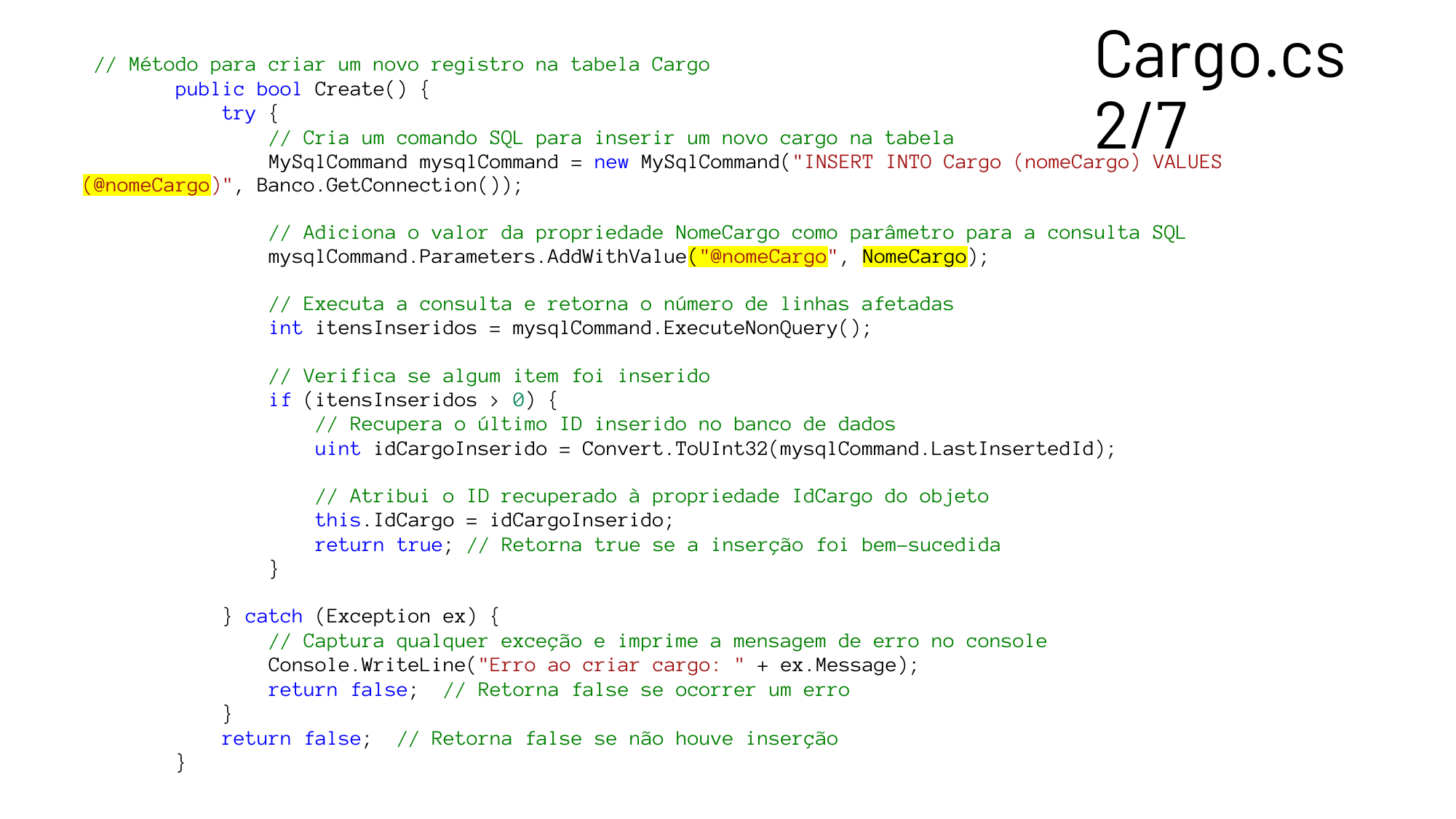

# Cargo.cs 2/7
 // Método para criar um novo registro na tabela Cargo
        public bool Create() {
            try {
                // Cria um comando SQL para inserir um novo cargo na tabela
                MySqlCommand mysqlCommand = new MySqlCommand("INSERT INTO Cargo (nomeCargo) VALUES (@nomeCargo)", Banco.GetConnection());
                // Adiciona o valor da propriedade NomeCargo como parâmetro para a consulta SQL
                mysqlCommand.Parameters.AddWithValue("@nomeCargo", NomeCargo);
                // Executa a consulta e retorna o número de linhas afetadas
                int itensInseridos = mysqlCommand.ExecuteNonQuery();
                // Verifica se algum item foi inserido
                if (itensInseridos > 0) {
                    // Recupera o último ID inserido no banco de dados
                    uint idCargoInserido = Convert.ToUInt32(mysqlCommand.LastInsertedId);
                    // Atribui o ID recuperado à propriedade IdCargo do objeto
                    this.IdCargo = idCargoInserido;
                    return true; // Retorna true se a inserção foi bem-sucedida
                }
            } catch (Exception ex) {
                // Captura qualquer exceção e imprime a mensagem de erro no console
                Console.WriteLine("Erro ao criar cargo: " + ex.Message);
                return false;  // Retorna false se ocorrer um erro
            }
            return false;  // Retorna false se não houve inserção
        }